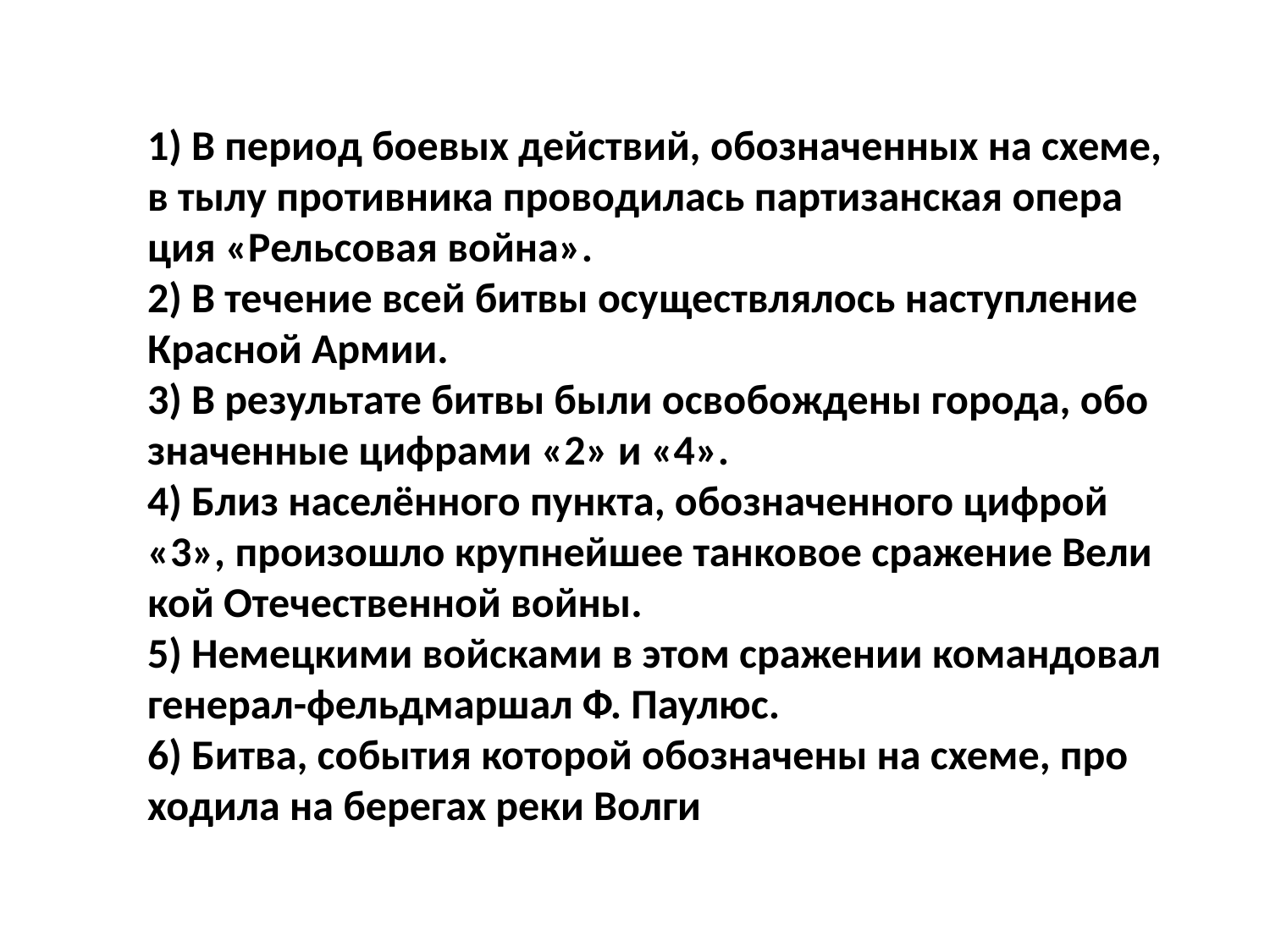

­
1) В пе­ри­од бо­е­вых дей­ствий, обо­зна­чен­ных на схеме, в тылу про­тив­ни­ка про­во­ди­лась пар­ти­зан­ская опе­ра­ция «Рель­со­вая война».
2) В те­че­ние всей битвы осу­ществ­ля­лось на­ступ­ле­ние Крас­ной Армии.
3) В ре­зуль­та­те битвы были осво­бож­де­ны го­ро­да, обо­зна­чен­ные циф­ра­ми «2» и «4».
4) Близ населённого пунк­та, обо­зна­чен­но­го циф­рой «3», про­изо­шло круп­ней­шее тан­ко­вое сра­же­ние Ве­ли­кой Оте­че­ствен­ной войны.
5) Не­мец­ки­ми вой­ска­ми в этом сра­же­нии ко­ман­до­вал ге­не­рал-фельд­мар­шал Ф. Па­у­люс.
6) Битва, со­бы­тия ко­то­рой обо­зна­че­ны на схеме, про­хо­ди­ла на бе­ре­гах реки Волги

#